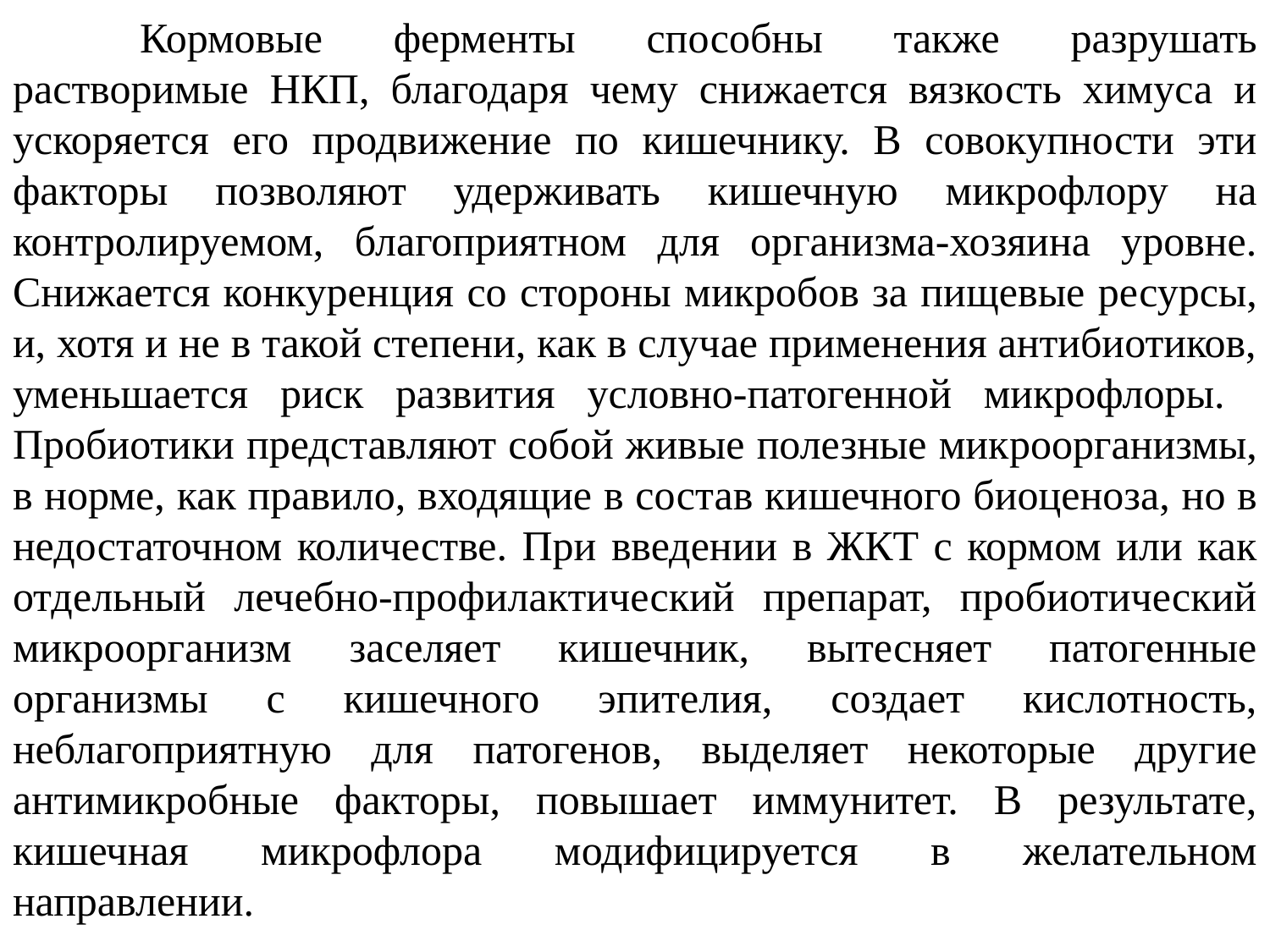

Кормовые ферменты способны также разрушать растворимые НКП, благодаря чему снижается вязкость химуса и ускоряется его продвижение по кишечнику. В совокупности эти факторы позволяют удерживать кишечную микрофлору на контролируемом, благоприятном для организма-хозяина уровне. Снижается конкуренция со стороны микробов за пи­щевые ресурсы, и, хотя и не в такой степени, как в случае применения антибиотиков, уменьшается риск развития условно-патогенной микрофлоры.  Пробиотики представляют собой живые полезные мик­роорганизмы, в норме, как правило, входящие в состав ки­шечного биоценоза, но в недостаточном количестве. При введении в ЖКТ с кормом или как отдельный лечебно-профилактический препарат, пробиотический микроорганизм заселяет кишечник, вытесняет патогенные организмы с кишечного эпителия, создает кислотность, неблагоприятную для патогенов, выделяет некоторые другие антимикробные факторы, повышает иммунитет. В результате, кишечная микрофлора модифицируется в желательном направлении.